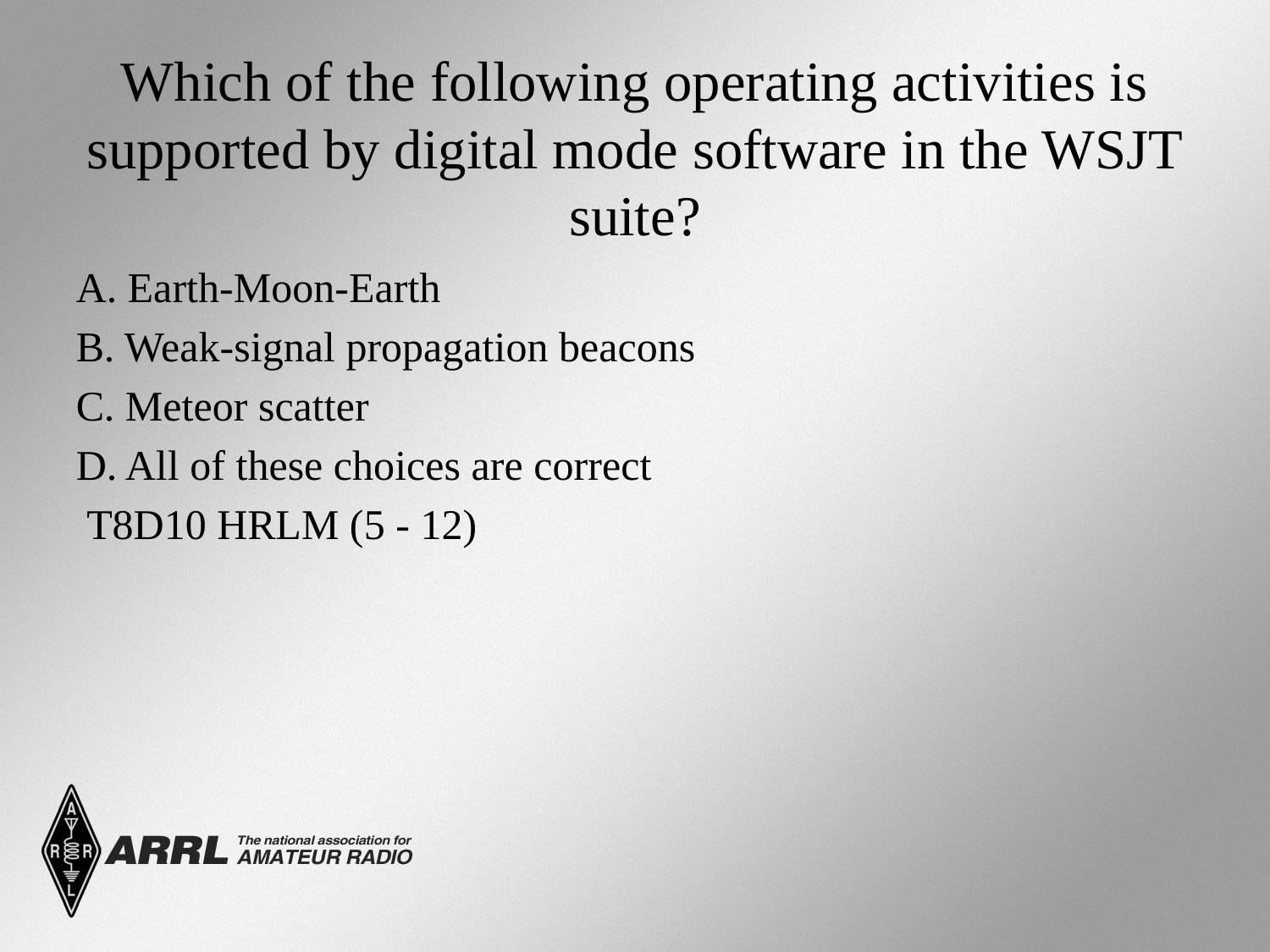

# Which of the following operating activities is supported by digital mode software in the WSJT suite?
A. Earth-Moon-Earth
B. Weak-signal propagation beacons
C. Meteor scatter
D. All of these choices are correct
 T8D10 HRLM (5 - 12)